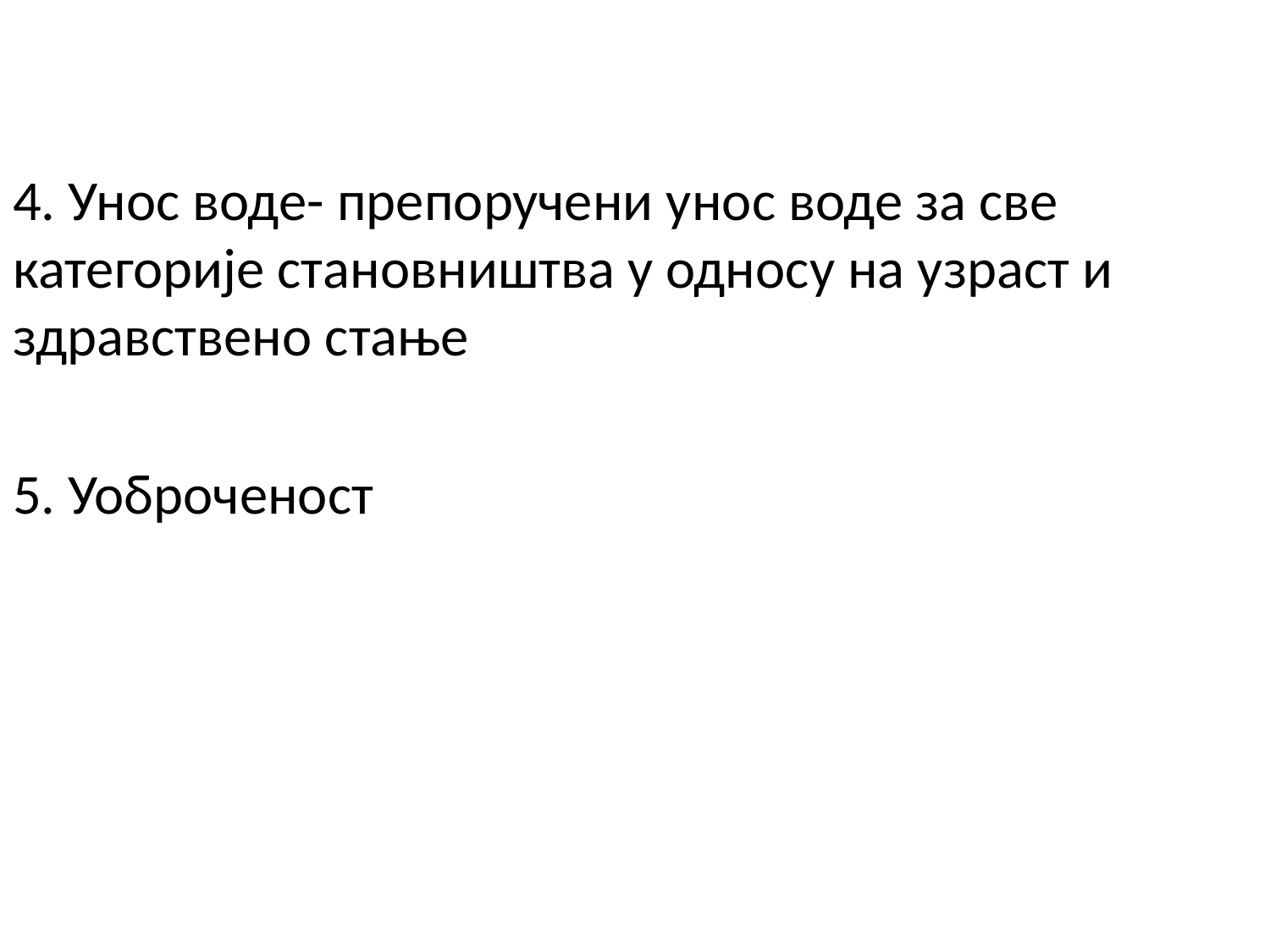

4. Унос воде- препоручени унос воде за све категорије становништва у односу на узраст и здравствено стање

5. Уоброченост